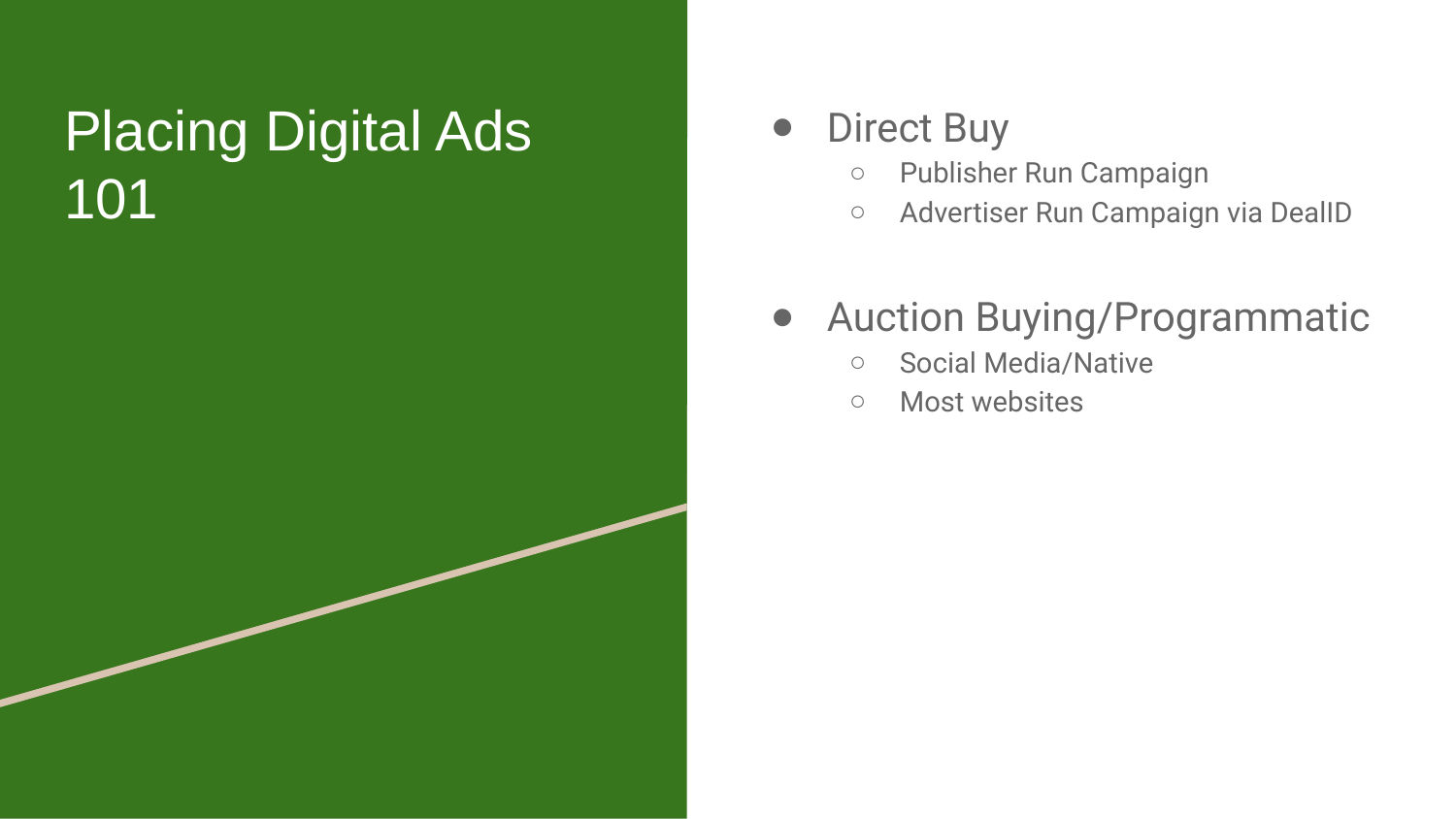

# Placing Digital Ads 101
Direct Buy
Publisher Run Campaign
Advertiser Run Campaign via DealID

Auction Buying/Programmatic
Social Media/Native
Most websites